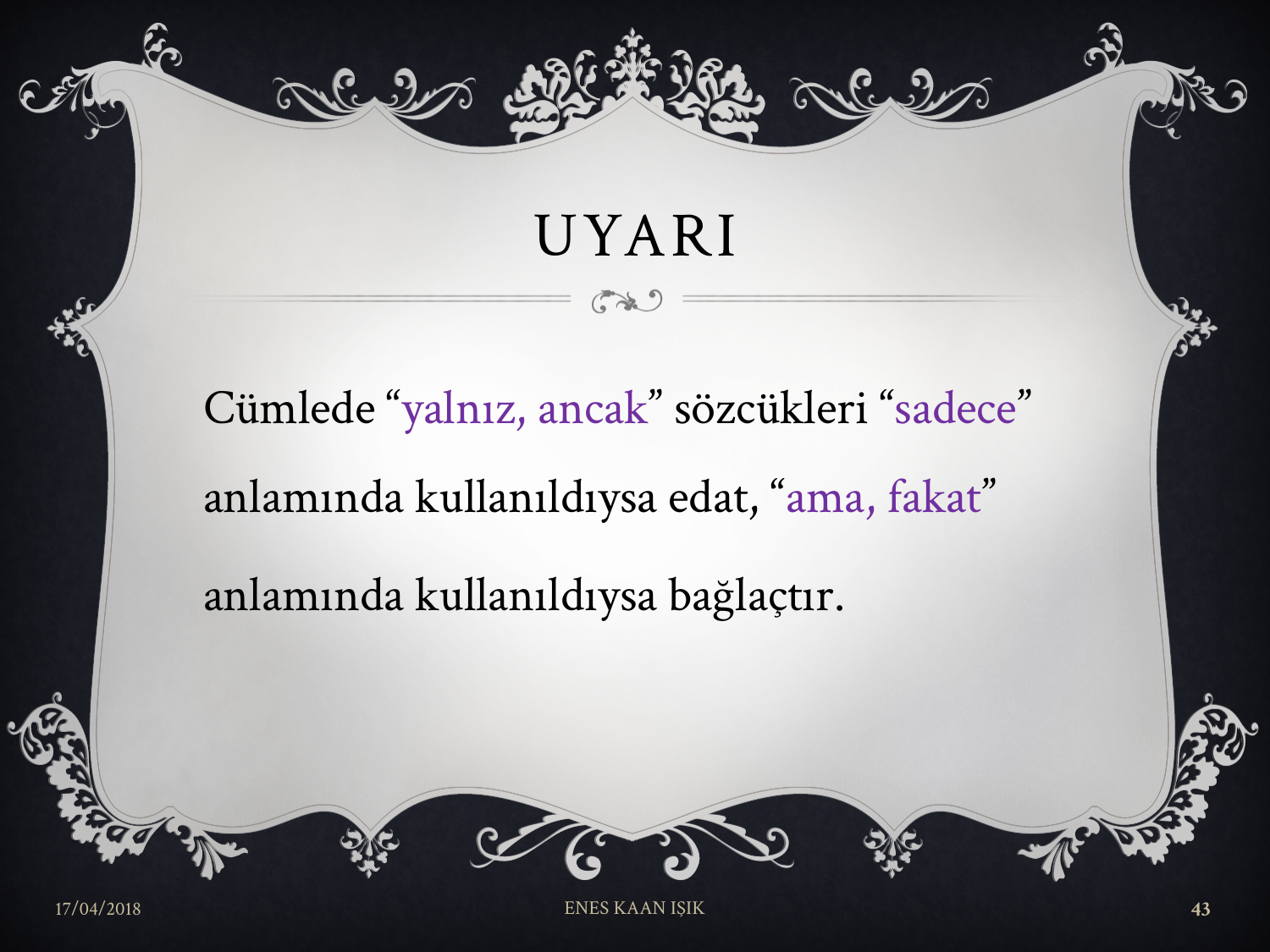

# UYARI
Cümlede “yalnız, ancak” sözcükleri “sadece” anlamında kullanıldıysa edat, “ama, fakat”
anlamında kullanıldıysa bağlaçtır.
17/04/2018
ENES KAAN IŞIK
43